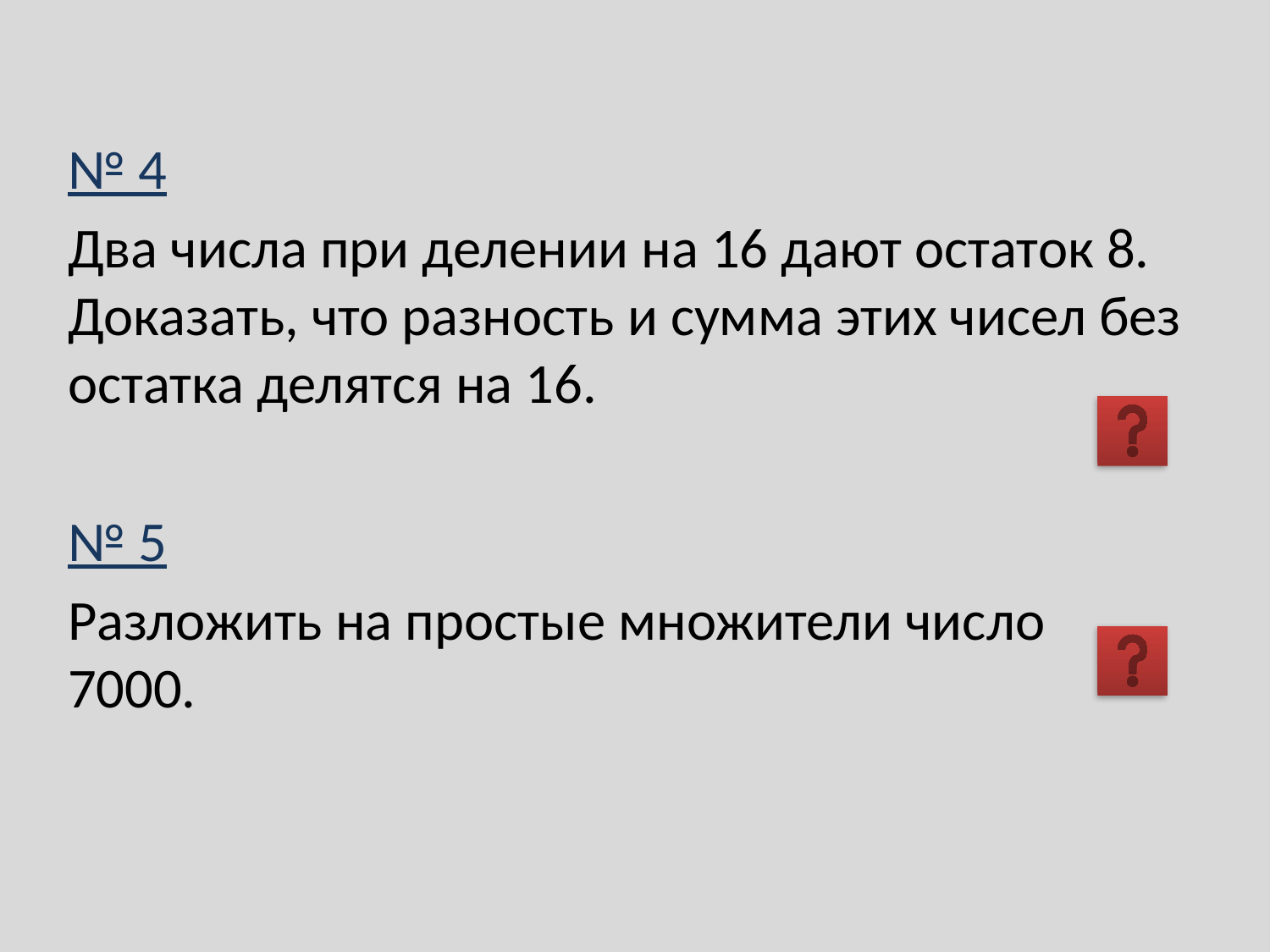

№ 4
Два числа при делении на 16 дают остаток 8. Доказать, что разность и сумма этих чисел без остатка делятся на 16.

№ 5
Разложить на простые множители число 7000.